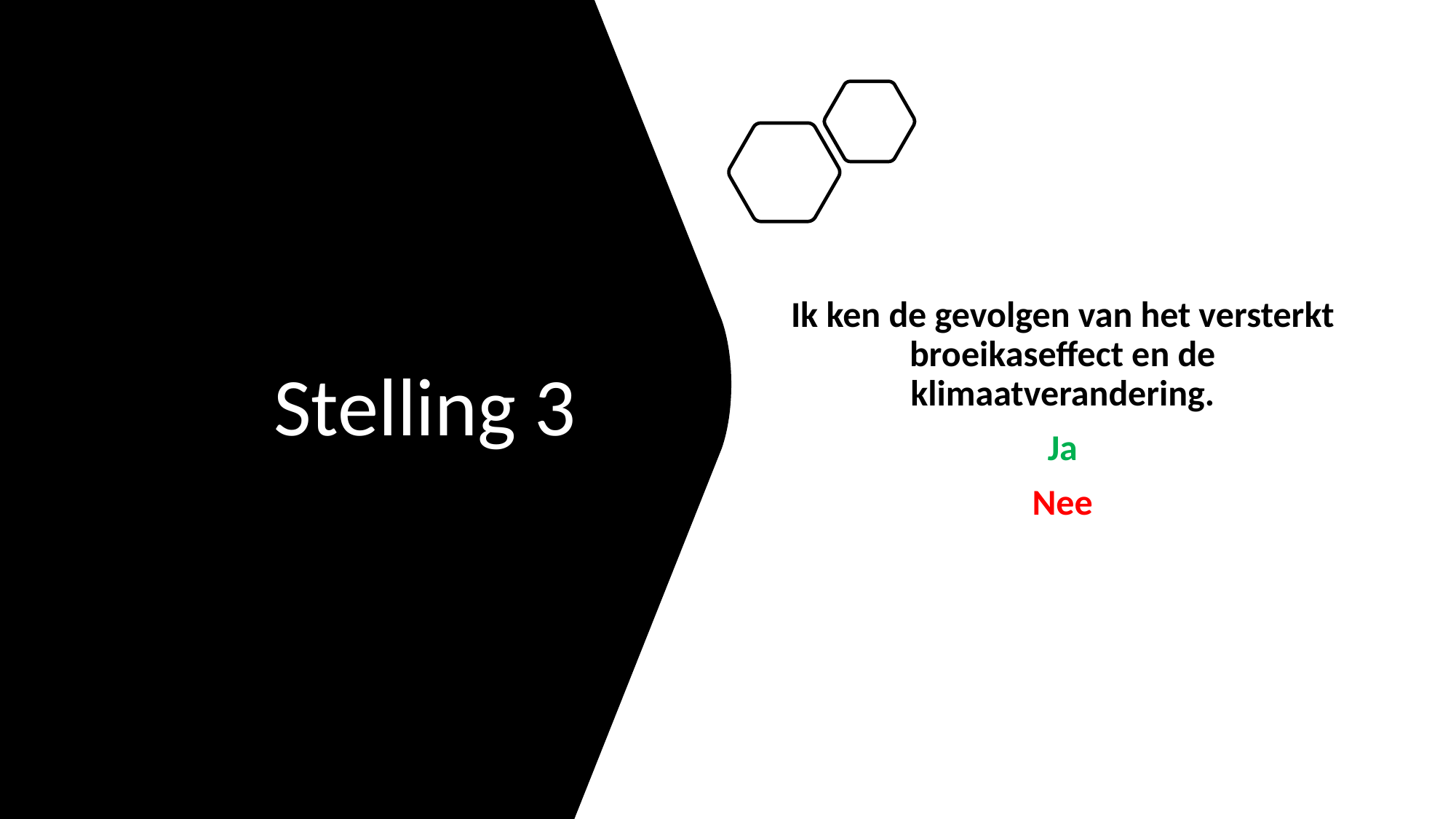

# Stelling 3
Ik ken de gevolgen van het versterkt broeikaseffect en de klimaatverandering.
Ja
Nee